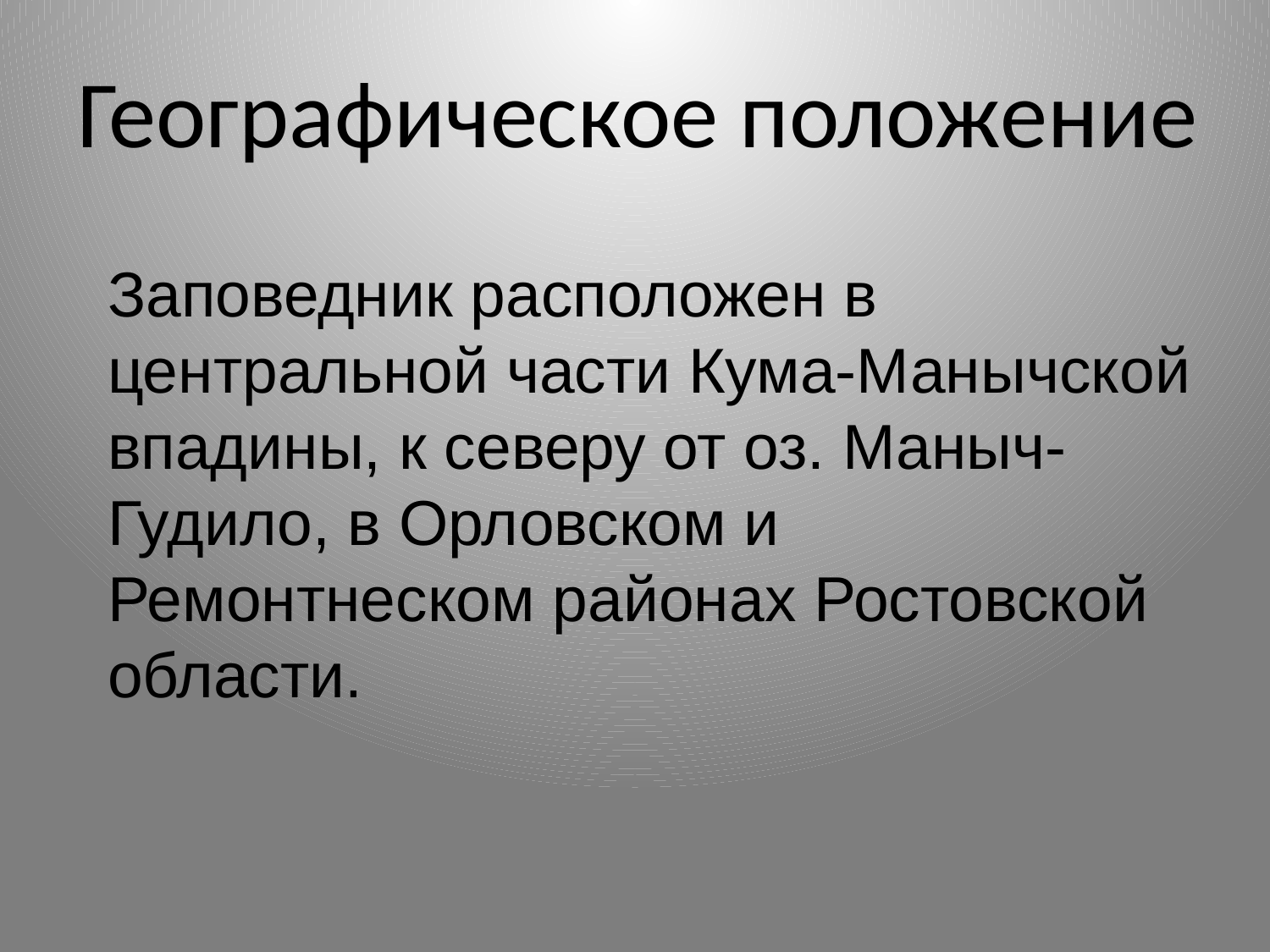

Географическое положение
Заповедник расположен в центральной части Кума-Манычской впадины, к северу от оз. Маныч-Гудило, в Орловском и Ремонтнеском районах Ростовской области.